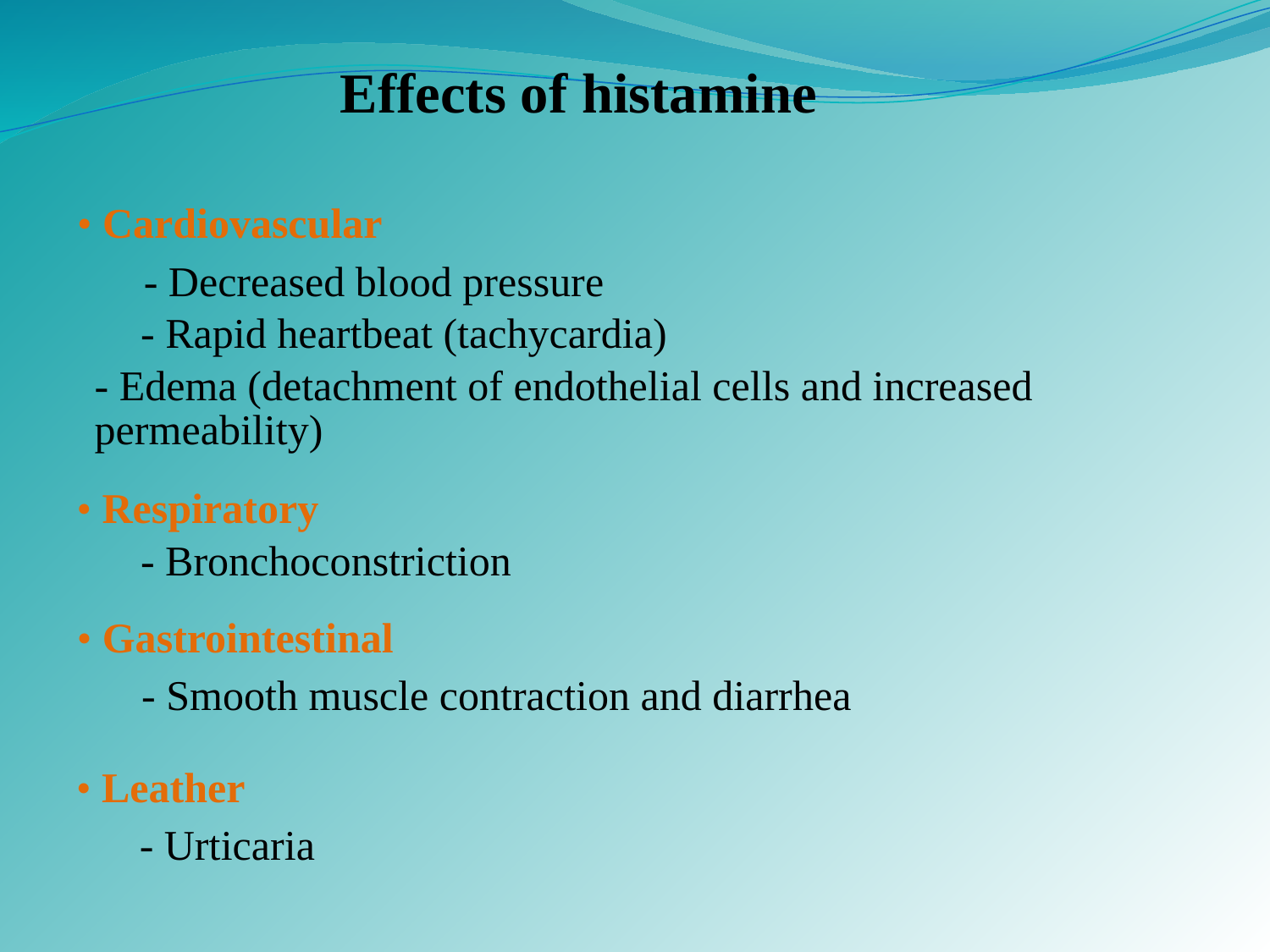

Effects of histamine
• Cardiovascular
- Decreased blood pressure

- Rapid heartbeat (tachycardia)

- Edema (detachment of endothelial cells and increased
permeability)
• Respiratory

- Bronchoconstriction

• Gastrointestinal

- Smooth muscle contraction and diarrhea
• Leather

- Urticaria